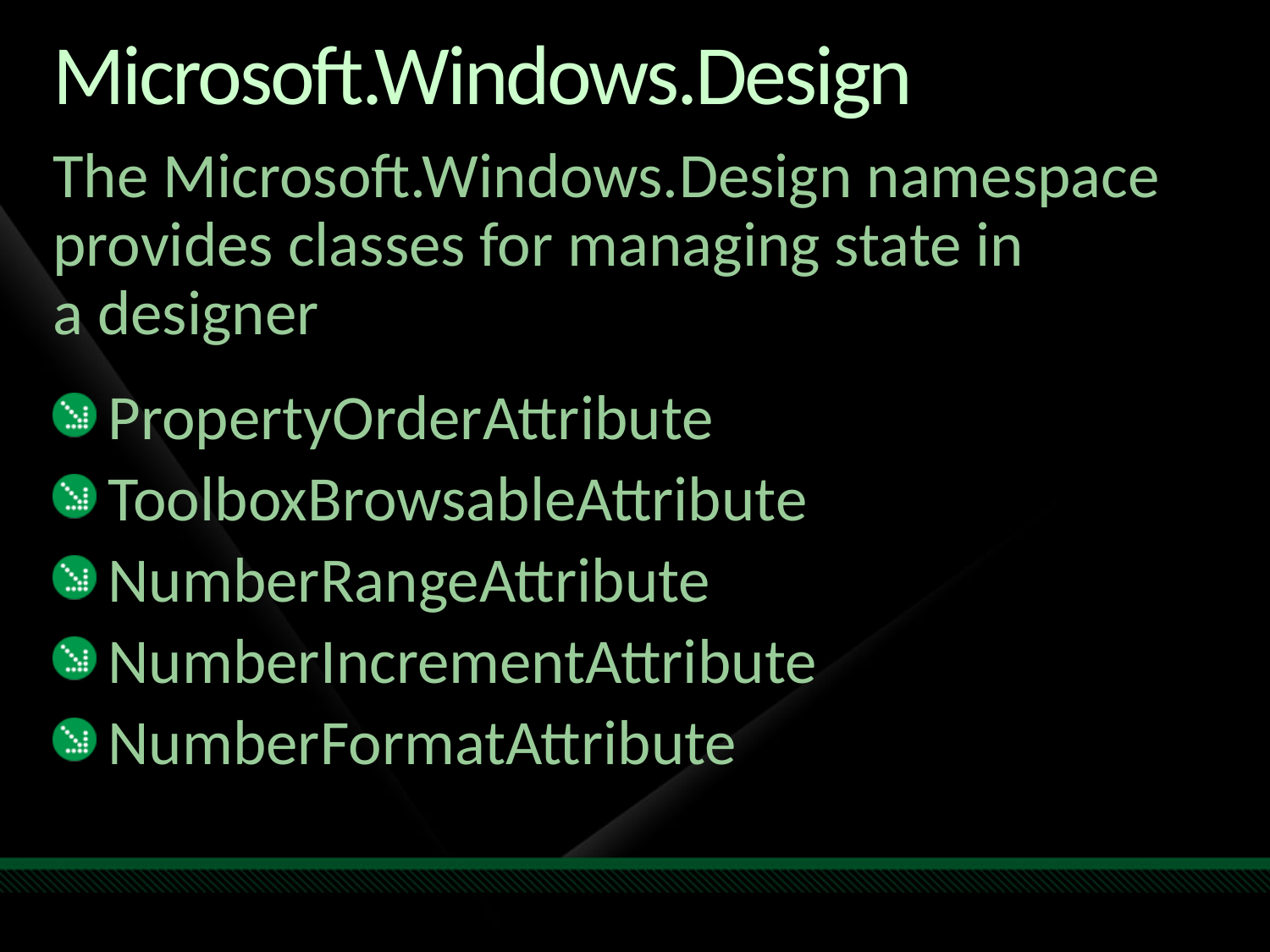

# Microsoft.Windows.Design
The Microsoft.Windows.Design namespace provides classes for managing state in
a designer

PropertyOrderAttribute
ToolboxBrowsableAttribute
NumberRangeAttribute
NumberIncrementAttribute
NumberFormatAttribute